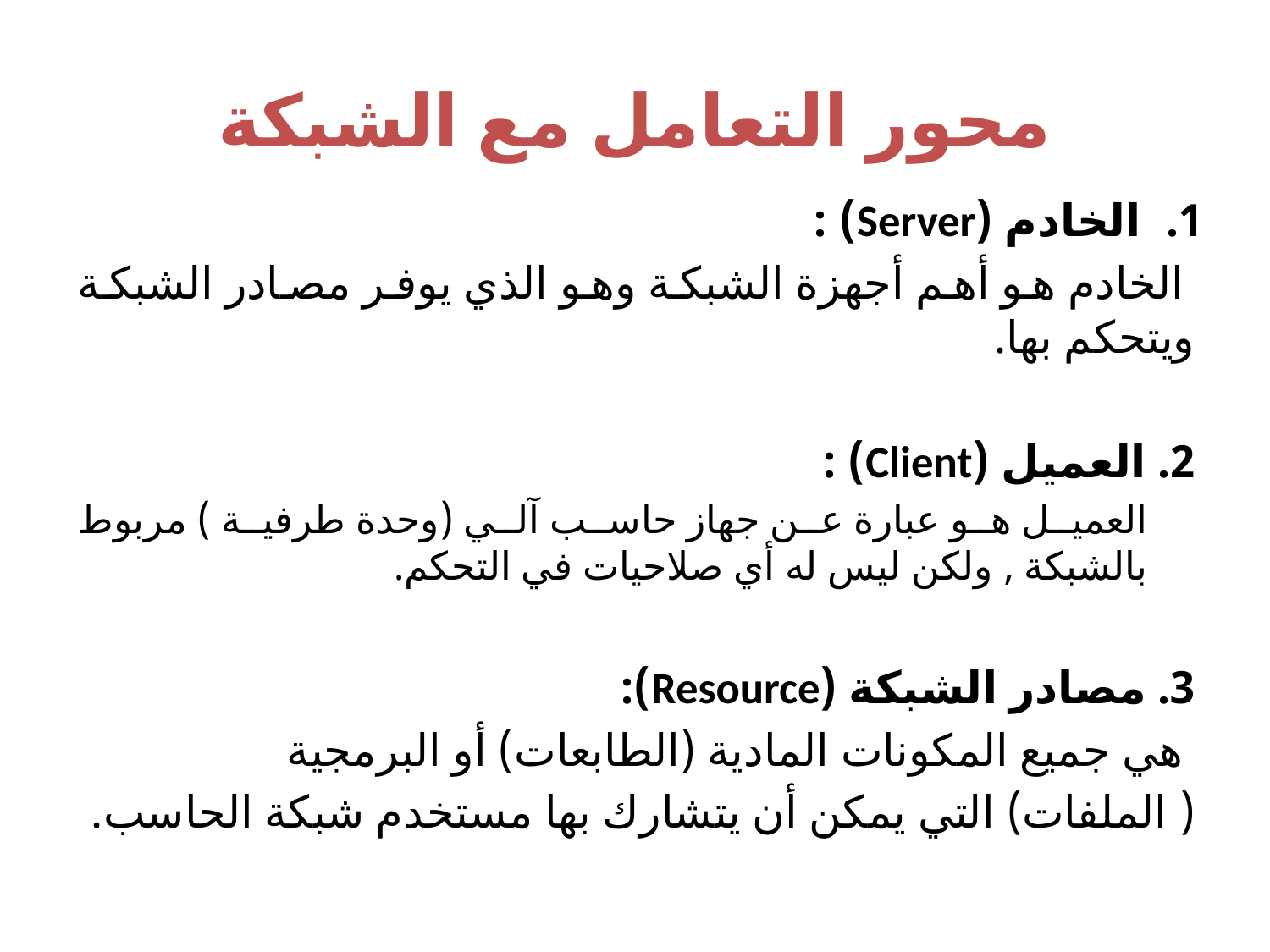

# محور التعامل مع الشبكة
الخادم (Server) :
	 الخادم هو أهم أجهزة الشبكة وهو الذي يوفر مصادر الشبكة ويتحكم بها.

2. العميل (Client) :
	العميل هو عبارة عن جهاز حاسب آلي (وحدة طرفية ) مربوط بالشبكة , ولكن ليس له أي صلاحيات في التحكم.

3. مصادر الشبكة (Resource):
	 هي جميع المكونات المادية (الطابعات) أو البرمجية
( الملفات) التي يمكن أن يتشارك بها مستخدم شبكة الحاسب.